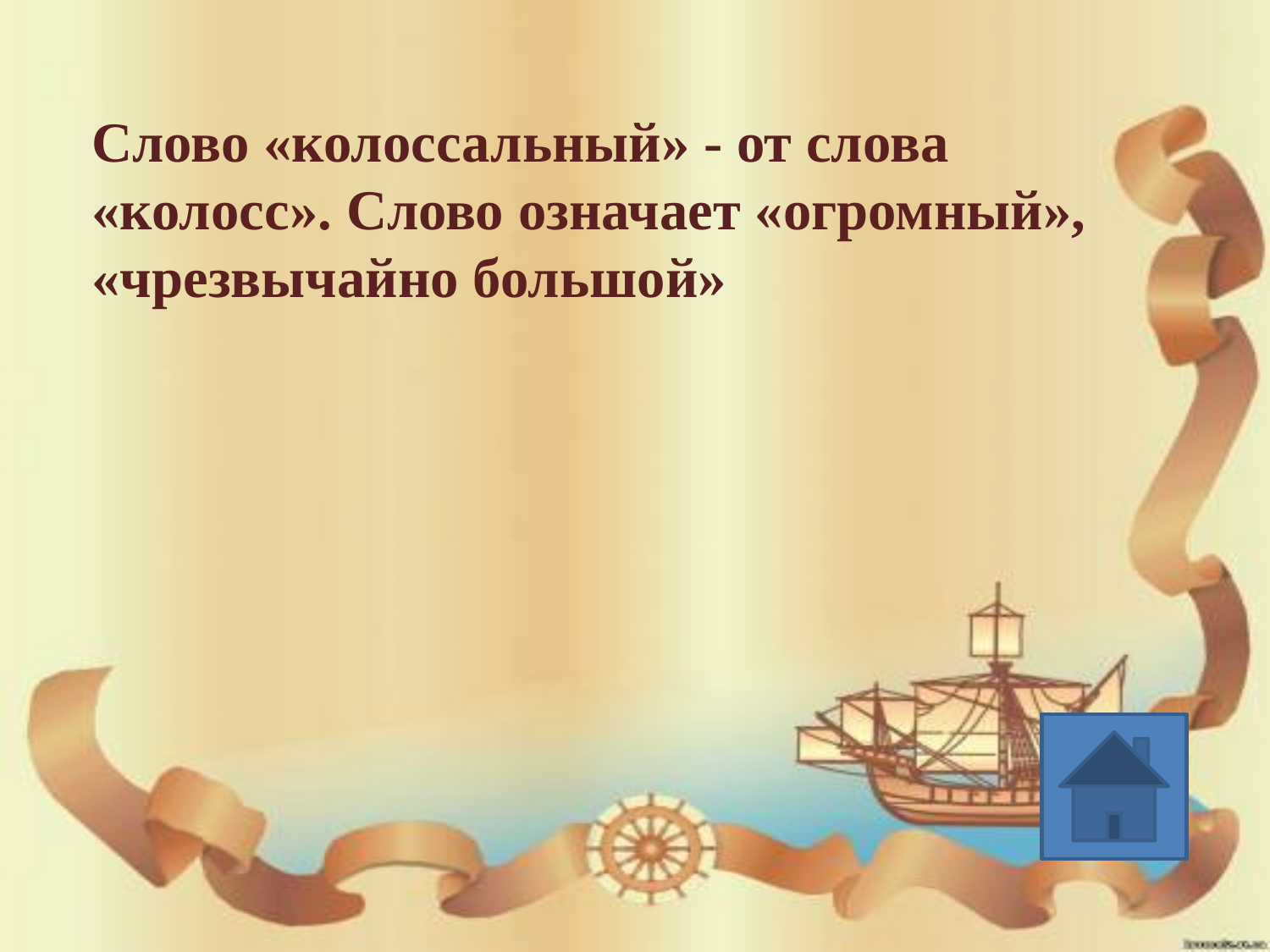

Слово «колоссальный» - от слова «колосс». Слово означает «огромный», «чрезвычайно большой»